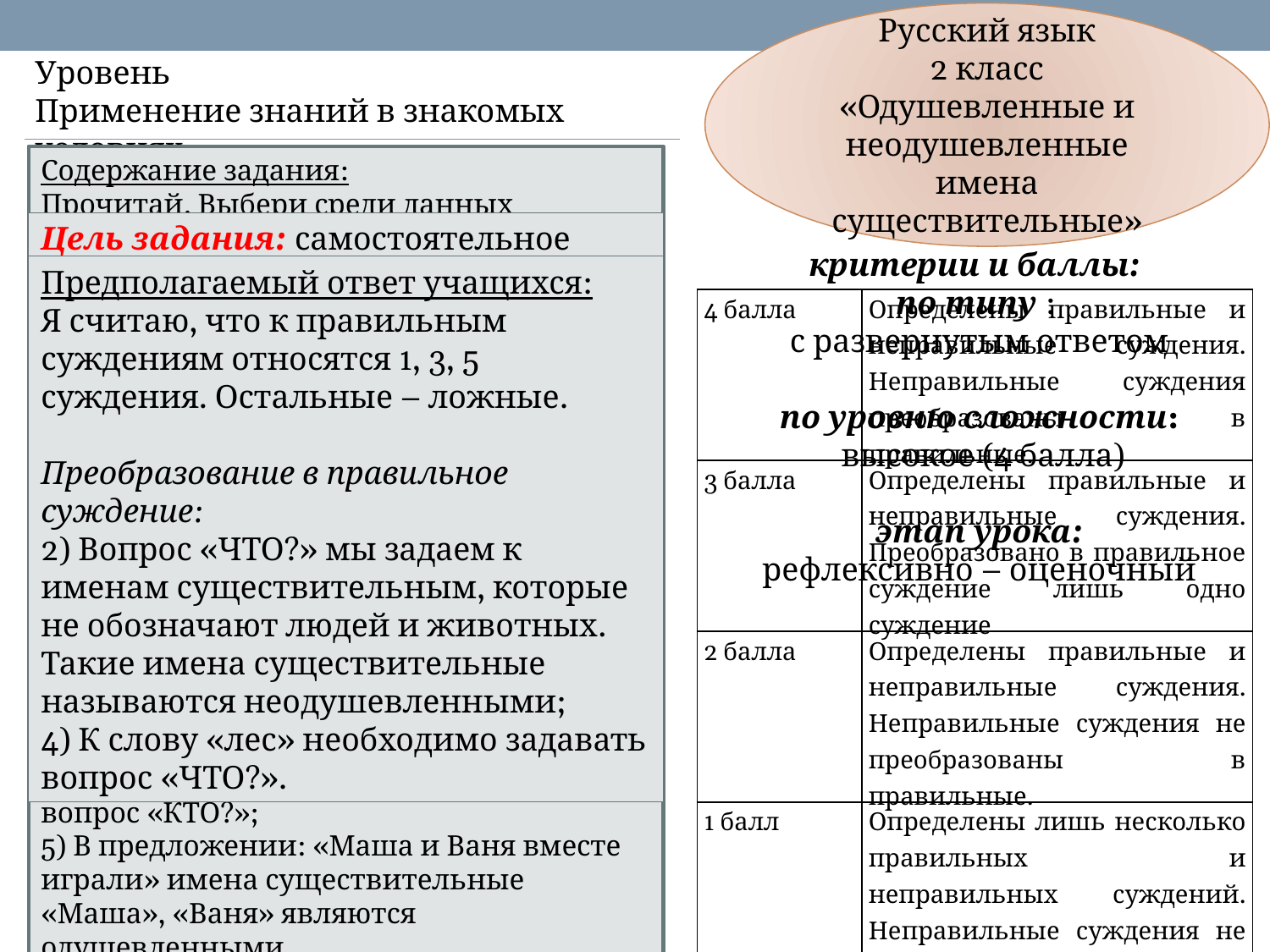

Русский язык
2 класс
«Одушевленные и неодушевленные имена существительные»
Уровень
Применение знаний в знакомых условиях
Содержание задания:
Прочитай. Выбери среди данных суждений правильные. Преобразуй неправильное суждение в правильное.

Суждения:
1) Вопрос «КТО?» задают к именам существительным, которые обозначают людей и животных. Такие имена существительные называются одушевленными;
2) Вопрос «ЧТО?» мы задаем к именам существительным, которые не обозначают людей и животных. Такие имена существительные называются одушевленными;
3) Картина – это неодушевленное имя существительное;
4) К слову «лес» необходимо задавать вопрос «КТО?»;
5) В предложении: «Маша и Ваня вместе играли» имена существительные «Маша», «Ваня» являются одушевленными.
Цель задания: самостоятельное преобразование усвоенной информации в знакомых условиях на примере суждений по теме «Одушевленные и неодушевленные имена существительные
критерии и баллы:
Предполагаемый ответ учащихся:
Я считаю, что к правильным суждениям относятся 1, 3, 5 суждения. Остальные – ложные.

Преобразование в правильное суждение:
2) Вопрос «ЧТО?» мы задаем к именам существительным, которые не обозначают людей и животных. Такие имена существительные называются неодушевленными;
4) К слову «лес» необходимо задавать вопрос «ЧТО?».
по типу :
с развернутым ответом

по уровню сложности:
 высокое (4 балла)

этап урока:
рефлексивно – оценочный

| 4 балла | Определены правильные и неправильные суждения. Неправильные суждения преобразованы в правильные. |
| --- | --- |
| 3 балла | Определены правильные и неправильные суждения. Преобразовано в правильное суждение лишь одно суждение |
| 2 балла | Определены правильные и неправильные суждения. Неправильные суждения не преобразованы в правильные. |
| 1 балл | Определены лишь несколько правильных и неправильных суждений. Неправильные суждения не преобразованы в правильные. |
| 0 баллов | Дан неверный ответ |